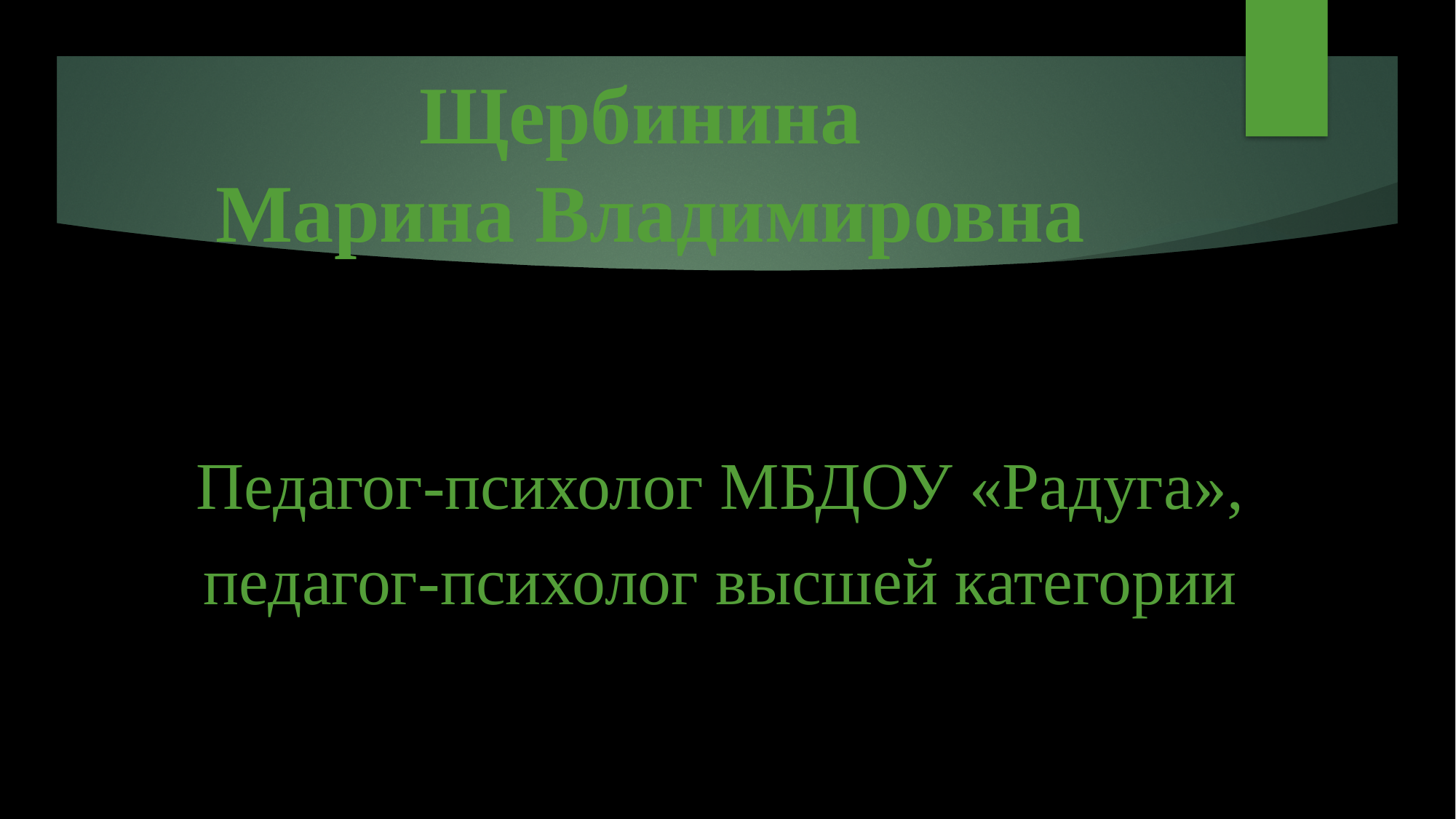

# Щербинина Марина Владимировна
Педагог-психолог МБДОУ «Радуга»,
педагог-психолог высшей категории